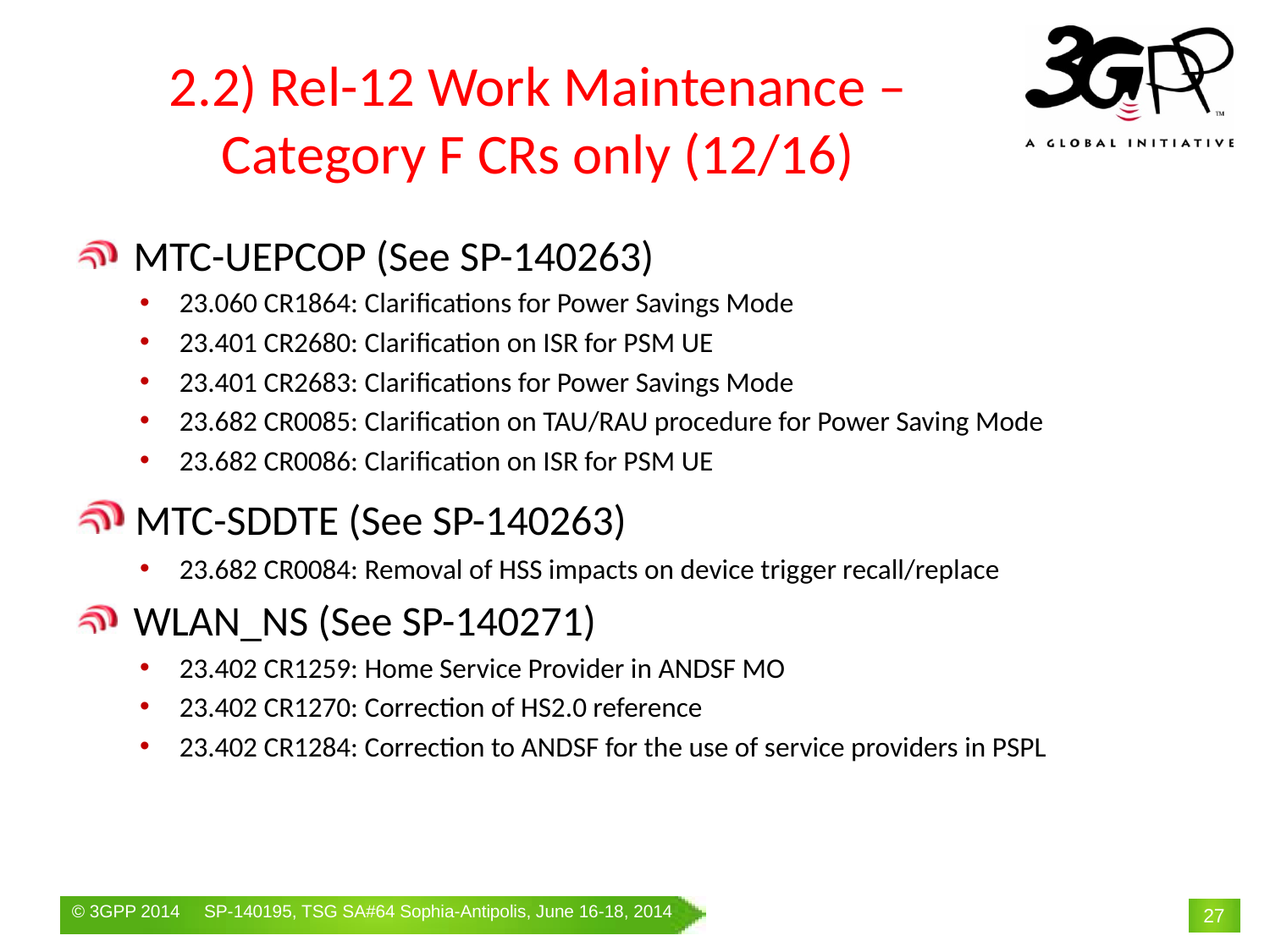

# 2.2) Rel-12 Work Maintenance – Category F CRs only (12/16)
 MTC-UEPCOP (See SP-140263)
23.060 CR1864: Clarifications for Power Savings Mode
23.401 CR2680: Clarification on ISR for PSM UE
23.401 CR2683: Clarifications for Power Savings Mode
23.682 CR0085: Clarification on TAU/RAU procedure for Power Saving Mode
23.682 CR0086: Clarification on ISR for PSM UE
 MTC-SDDTE (See SP-140263)
23.682 CR0084: Removal of HSS impacts on device trigger recall/replace
 WLAN_NS (See SP-140271)
23.402 CR1259: Home Service Provider in ANDSF MO
23.402 CR1270: Correction of HS2.0 reference
23.402 CR1284: Correction to ANDSF for the use of service providers in PSPL